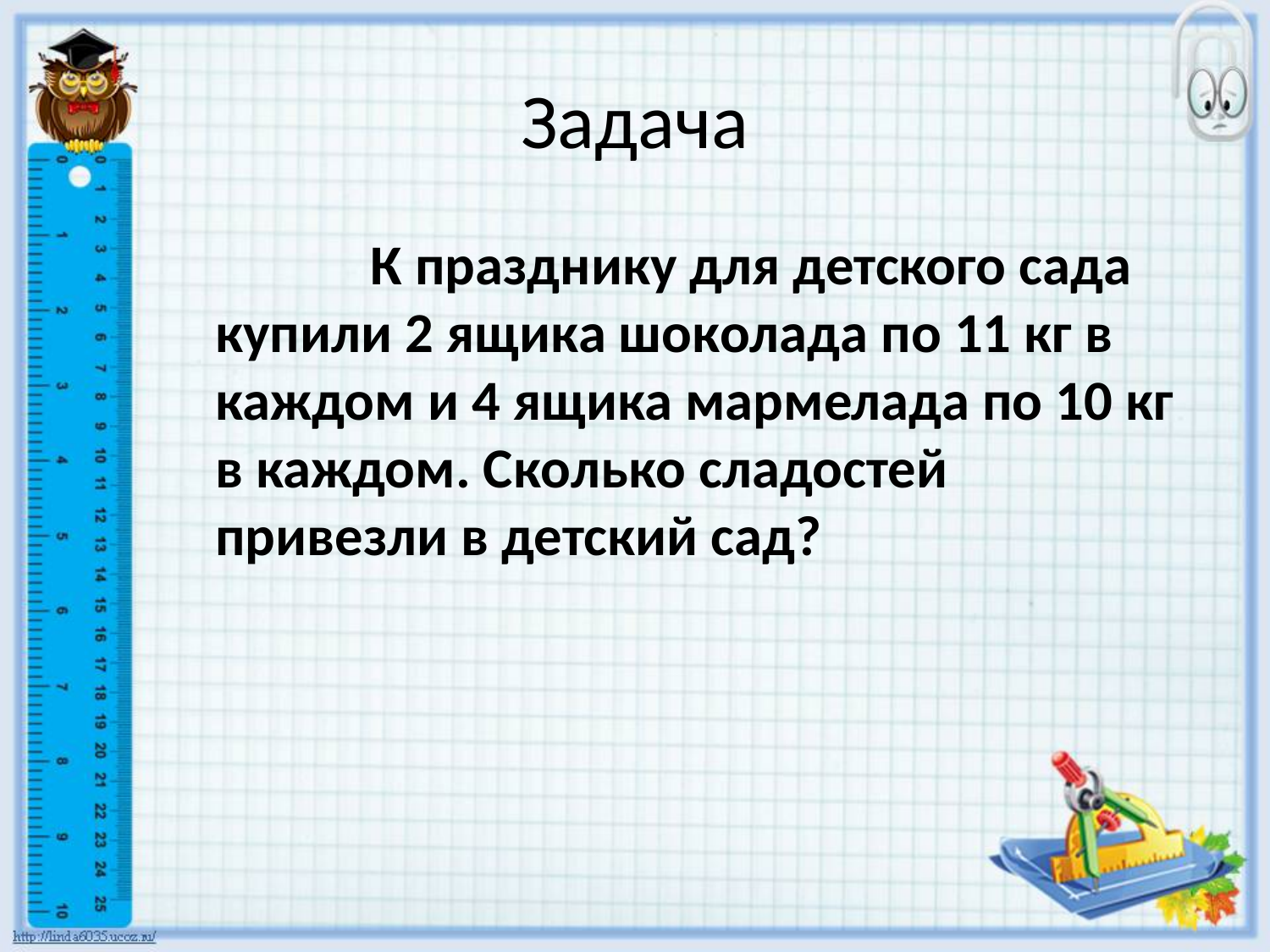

# Задача
                К празднику для детского сада купили 2 ящика шоколада по 11 кг в каждом и 4 ящика мармелада по 10 кг в каждом. Сколько сладостей привезли в детский сад?